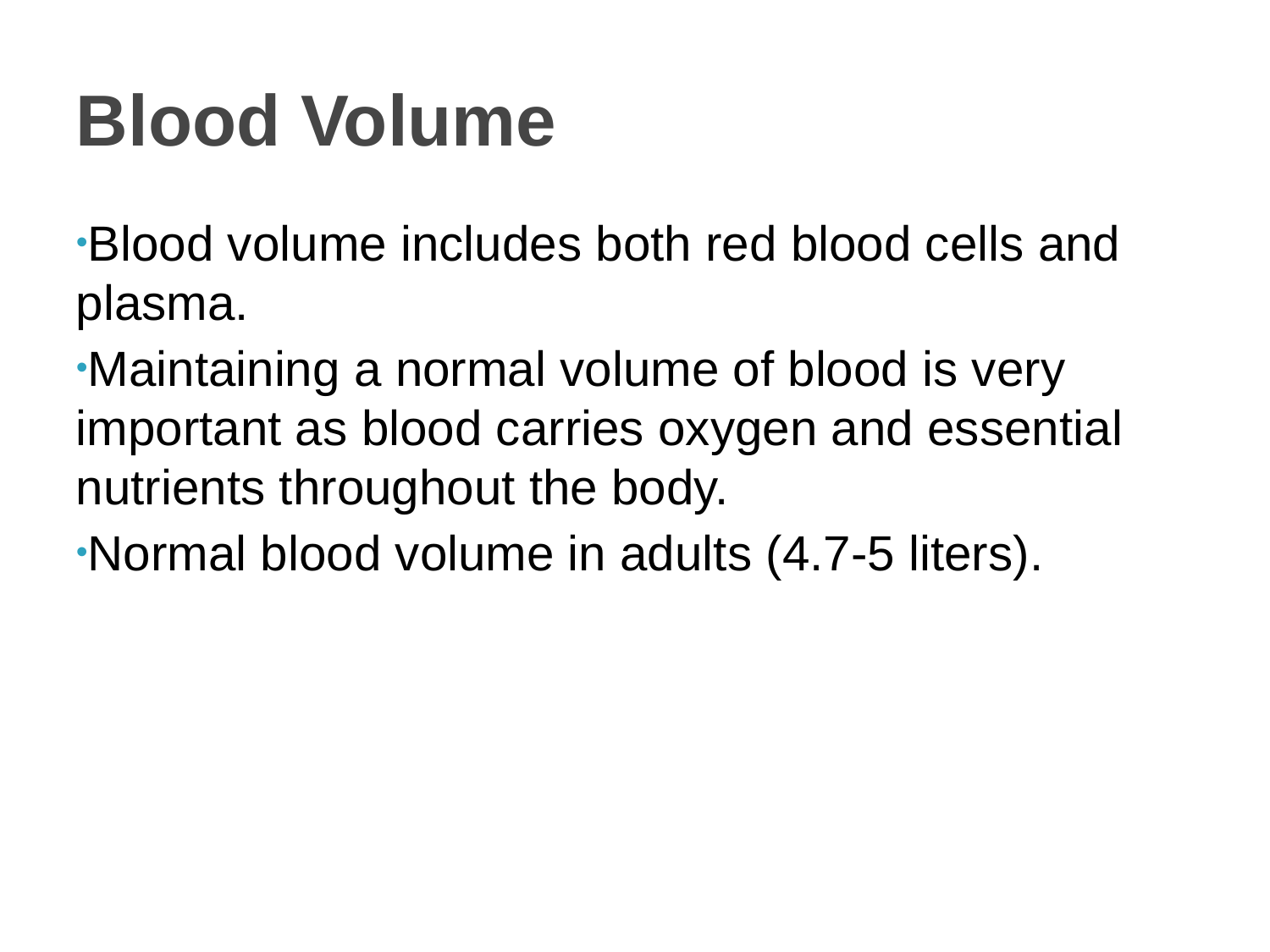

# Blood Volume
Blood volume includes both red blood cells and plasma.
Maintaining a normal volume of blood is very important as blood carries oxygen and essential nutrients throughout the body.
Normal blood volume in adults (4.7-5 liters).